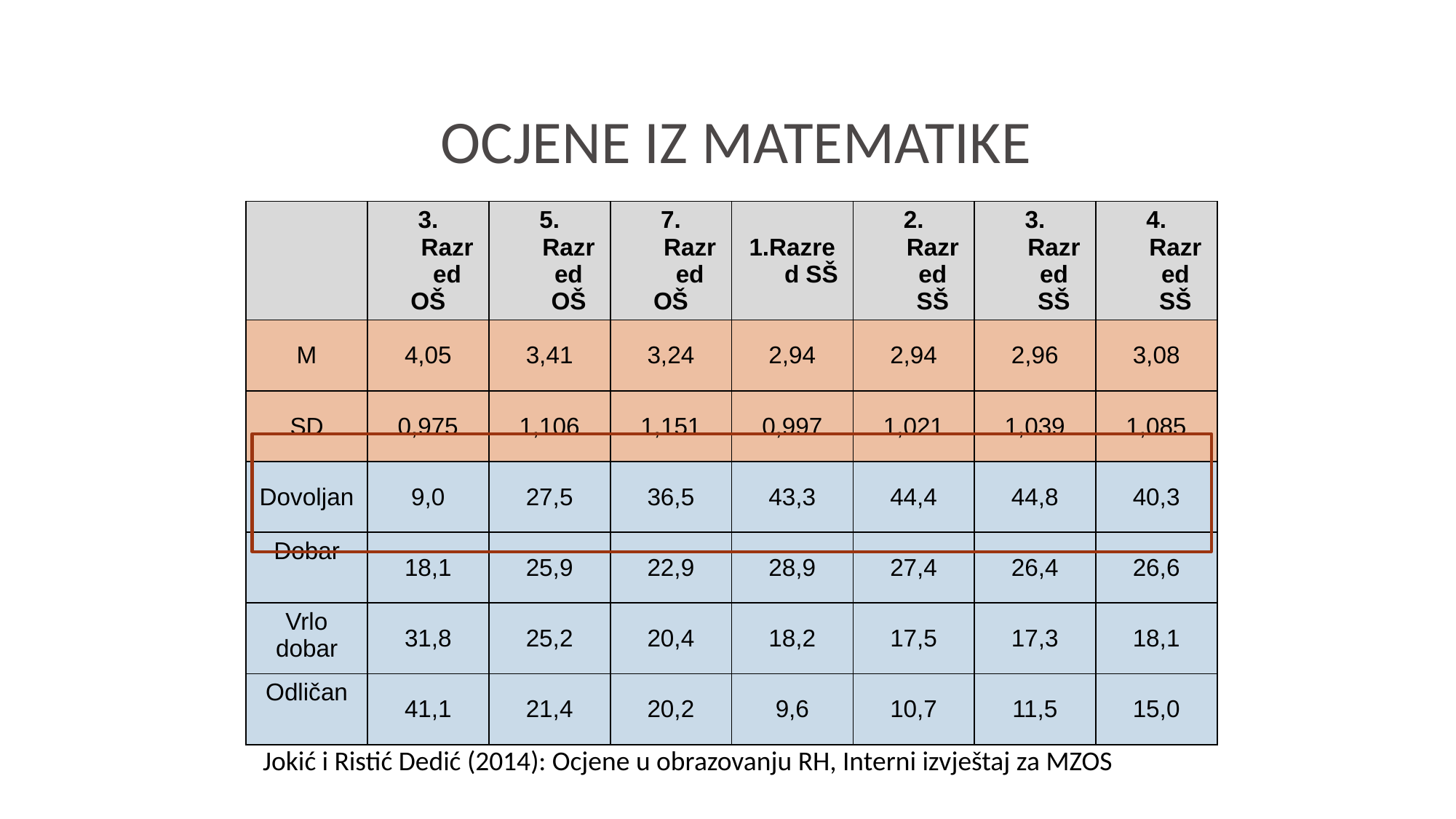

OCJENE IZ MATEMATIKE
|  | 3. Razred OŠ | 5. Razred OŠ | 7. Razred OŠ | 1.Razred SŠ | 2. Razred SŠ | 3. Razred SŠ | 4. Razred SŠ |
| --- | --- | --- | --- | --- | --- | --- | --- |
| M | 4,05 | 3,41 | 3,24 | 2,94 | 2,94 | 2,96 | 3,08 |
| SD | 0,975 | 1,106 | 1,151 | 0,997 | 1,021 | 1,039 | 1,085 |
| Dovoljan | 9,0 | 27,5 | 36,5 | 43,3 | 44,4 | 44,8 | 40,3 |
| Dobar | 18,1 | 25,9 | 22,9 | 28,9 | 27,4 | 26,4 | 26,6 |
| Vrlo dobar | 31,8 | 25,2 | 20,4 | 18,2 | 17,5 | 17,3 | 18,1 |
| Odličan | 41,1 | 21,4 | 20,2 | 9,6 | 10,7 | 11,5 | 15,0 |

Jokić i Ristić Dedić (2014): Ocjene u obrazovanju RH, Interni izvještaj za MZOS